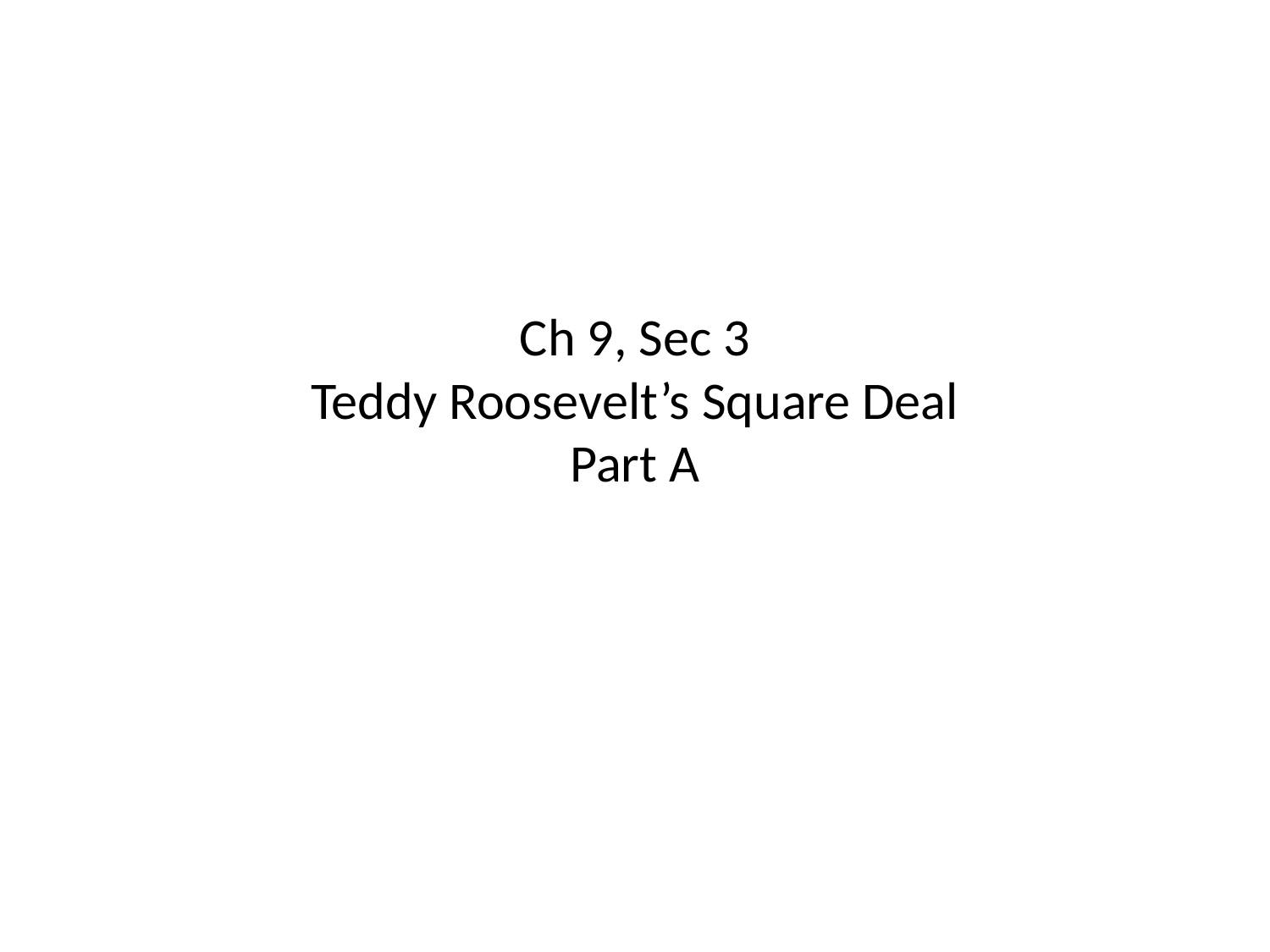

# Ch 9, Sec 3 Teddy Roosevelt’s Square Deal Part A